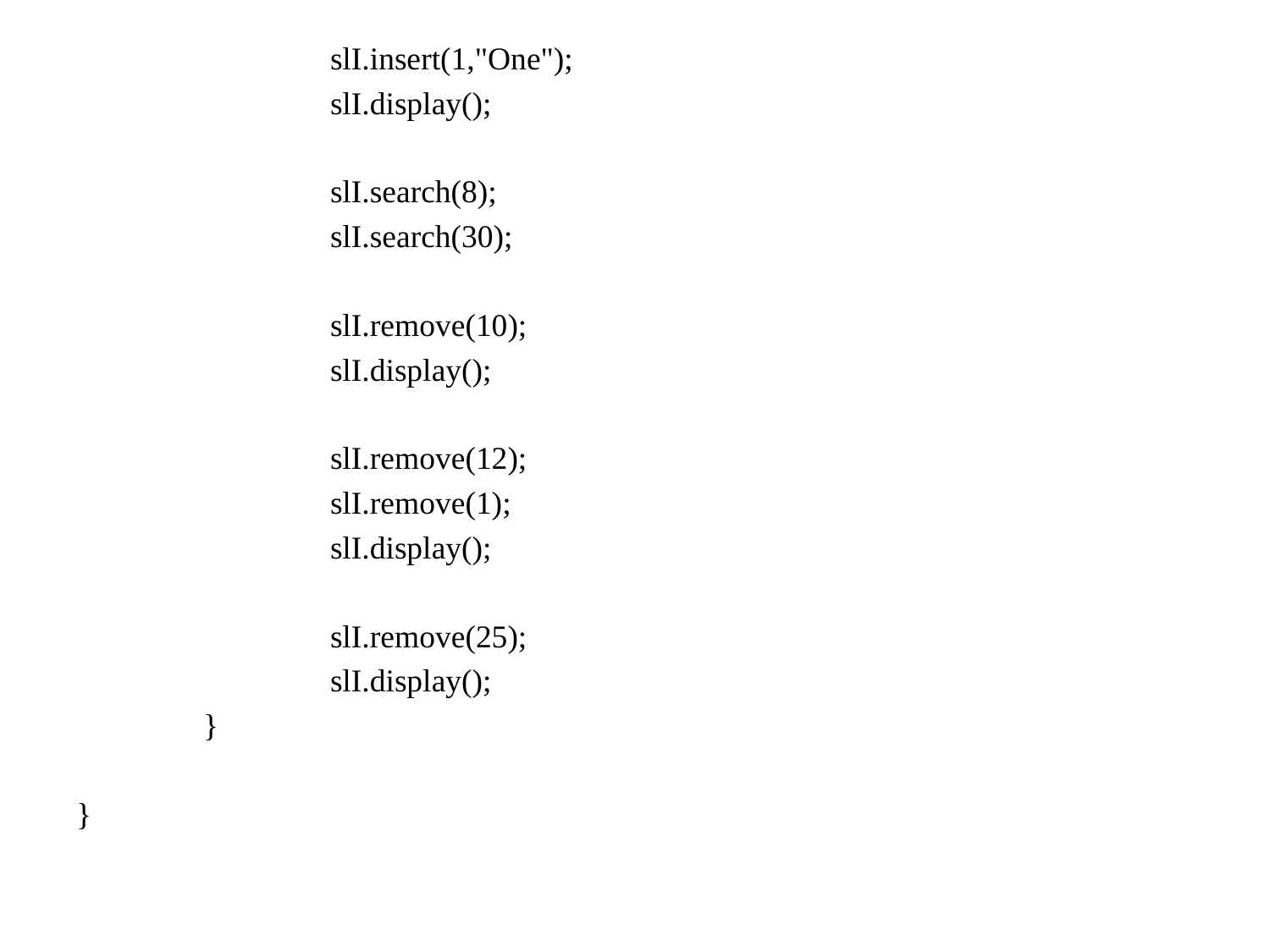

slI.insert(1,"One");
		slI.display();

		slI.search(8);
		slI.search(30);

		slI.remove(10);
		slI.display();

		slI.remove(12);
		slI.remove(1);
		slI.display();

		slI.remove(25);
		slI.display();
	}

}